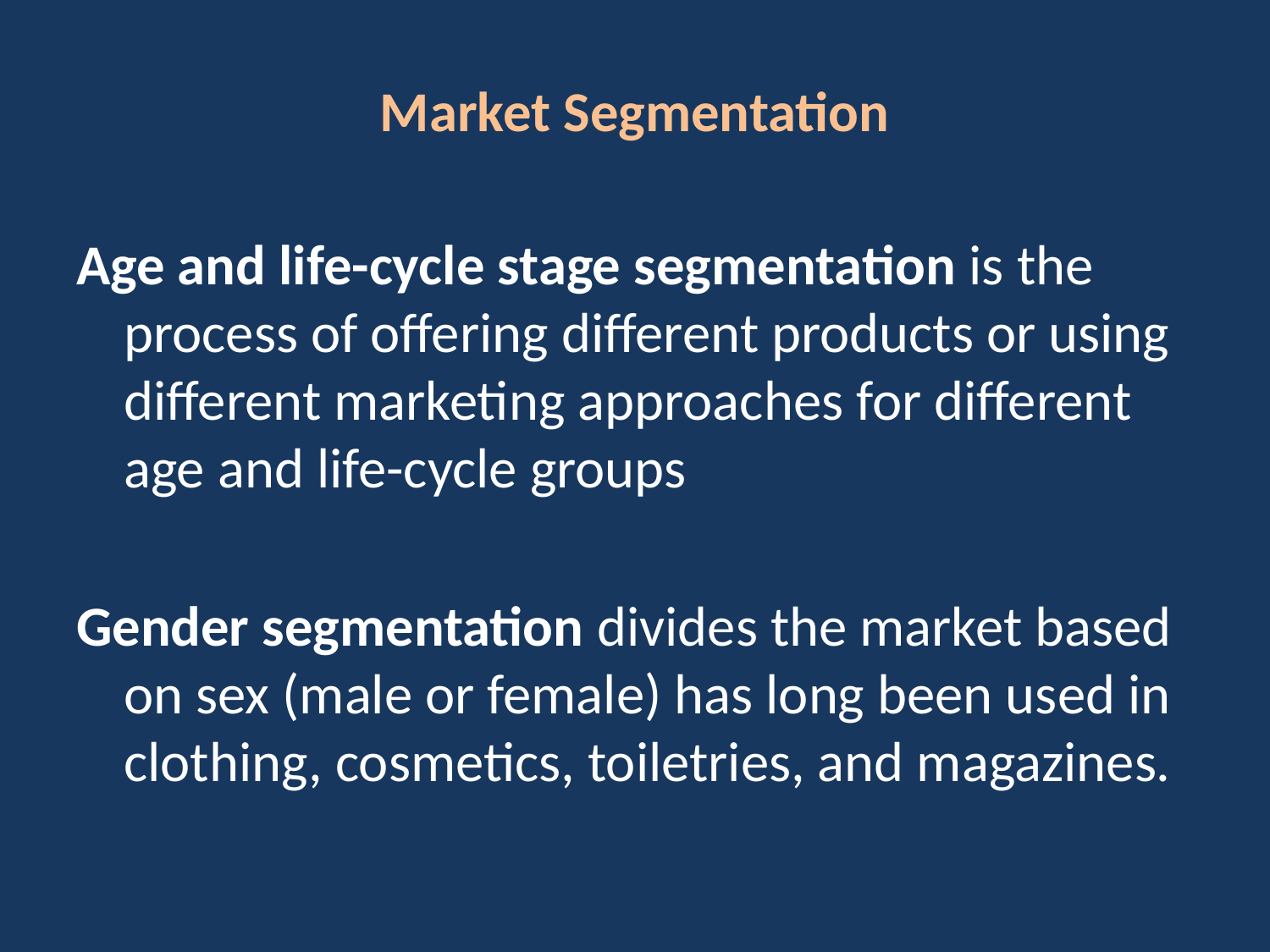

# Market Segmentation
Age and life-cycle stage segmentation is the process of offering different products or using different marketing approaches for different age and life-cycle groups

Gender segmentation divides the market based on sex (male or female) has long been used in clothing, cosmetics, toiletries, and magazines.